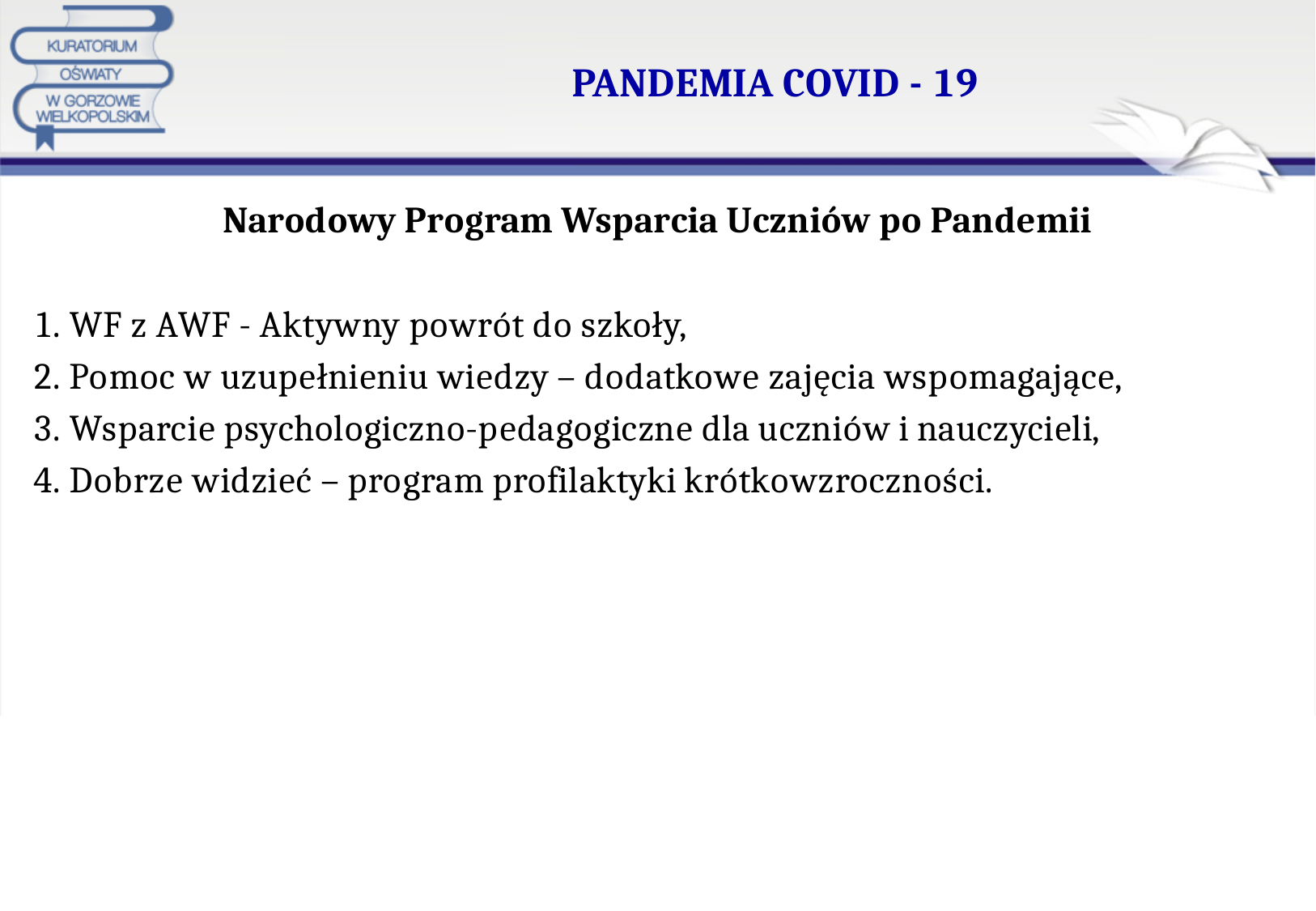

# PANDEMIA COVID - 19
Narodowy Program Wsparcia Uczniów po Pandemii

1. WF z AWF - Aktywny powrót do szkoły,
2. Pomoc w uzupełnieniu wiedzy – dodatkowe zajęcia wspomagające,
3. Wsparcie psychologiczno-pedagogiczne dla uczniów i nauczycieli,
4. Dobrze widzieć – program profilaktyki krótkowzroczności.